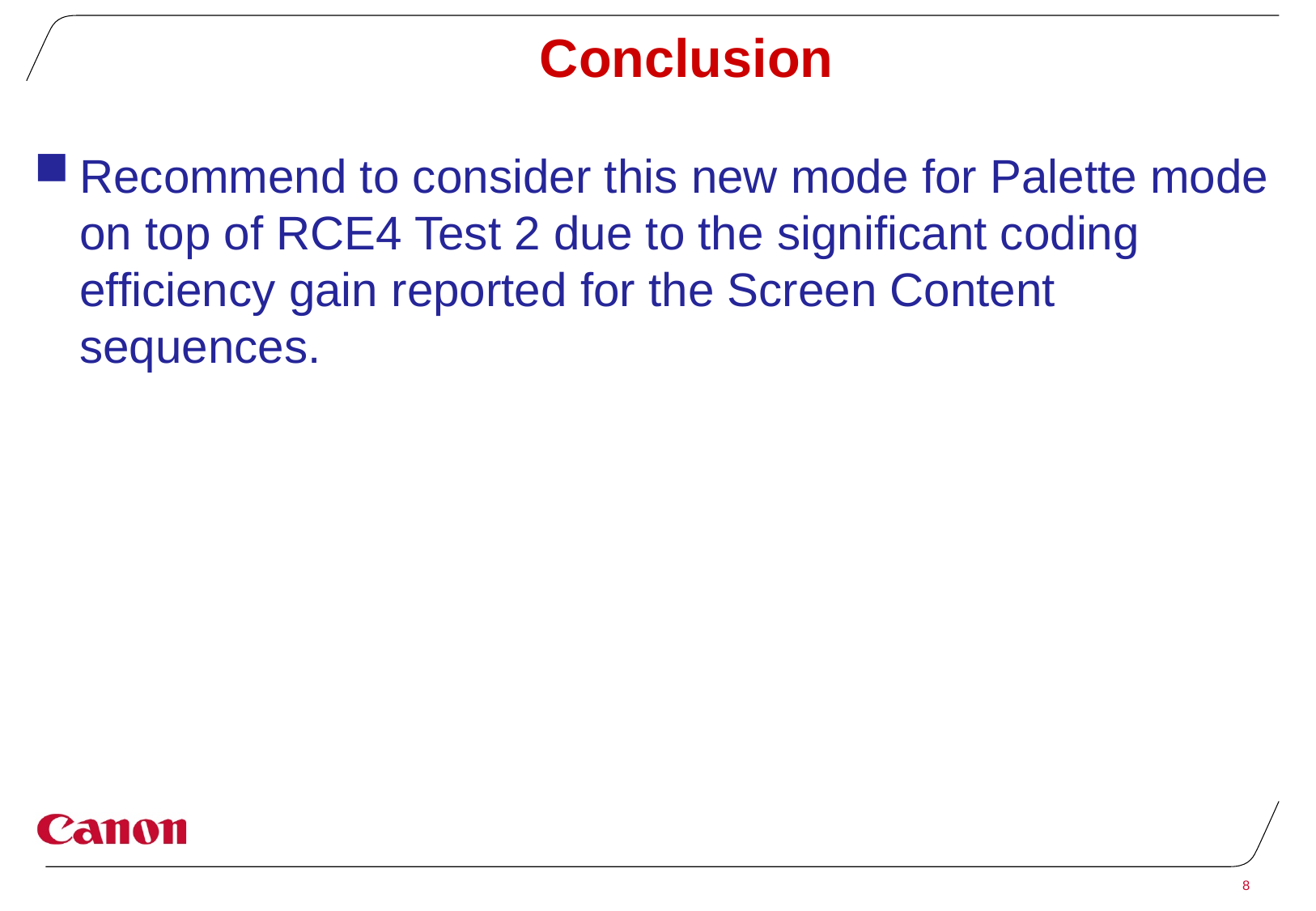

# Conclusion
Recommend to consider this new mode for Palette mode on top of RCE4 Test 2 due to the significant coding efficiency gain reported for the Screen Content sequences.

8